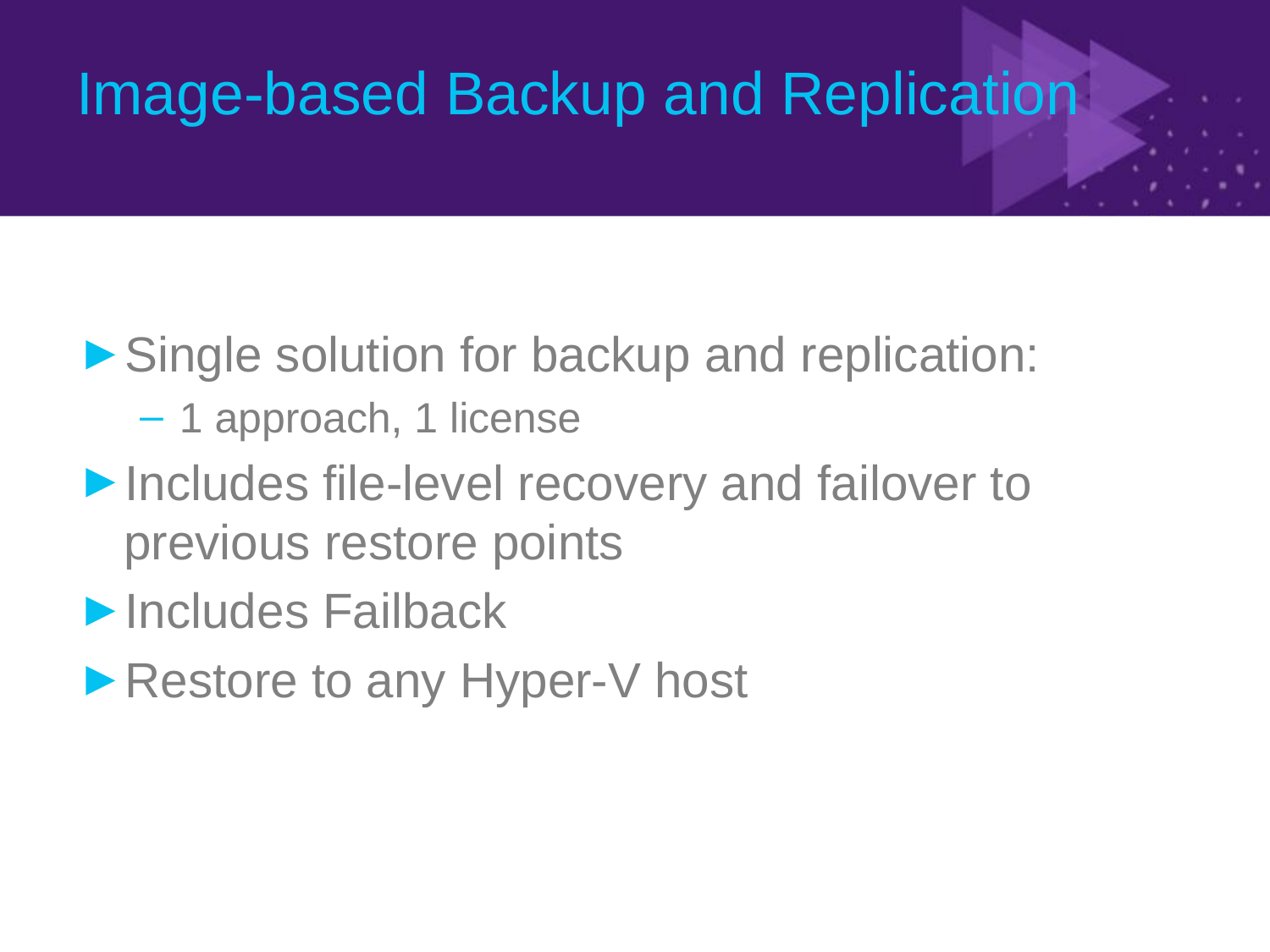

# Image-based Backup and Replication
Single solution for backup and replication:
1 approach, 1 license
Includes file-level recovery and failover to previous restore points
Includes Failback
Restore to any Hyper-V host